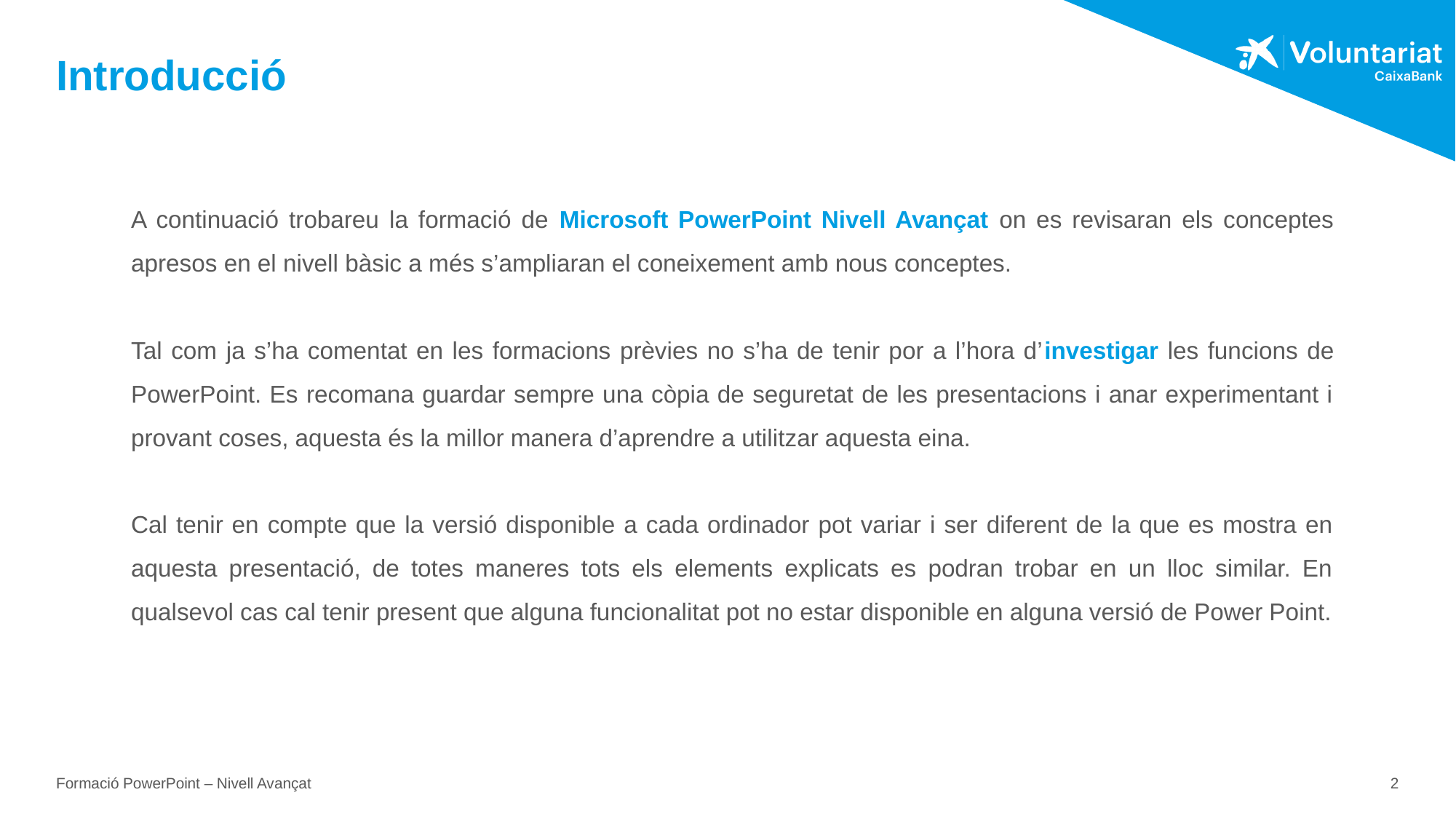

# Introducció
A continuació trobareu la formació de Microsoft PowerPoint Nivell Avançat on es revisaran els conceptes apresos en el nivell bàsic a més s’ampliaran el coneixement amb nous conceptes.

Tal com ja s’ha comentat en les formacions prèvies no s’ha de tenir por a l’hora d’investigar les funcions de PowerPoint. Es recomana guardar sempre una còpia de seguretat de les presentacions i anar experimentant i provant coses, aquesta és la millor manera d’aprendre a utilitzar aquesta eina.

Cal tenir en compte que la versió disponible a cada ordinador pot variar i ser diferent de la que es mostra en aquesta presentació, de totes maneres tots els elements explicats es podran trobar en un lloc similar. En qualsevol cas cal tenir present que alguna funcionalitat pot no estar disponible en alguna versió de Power Point.